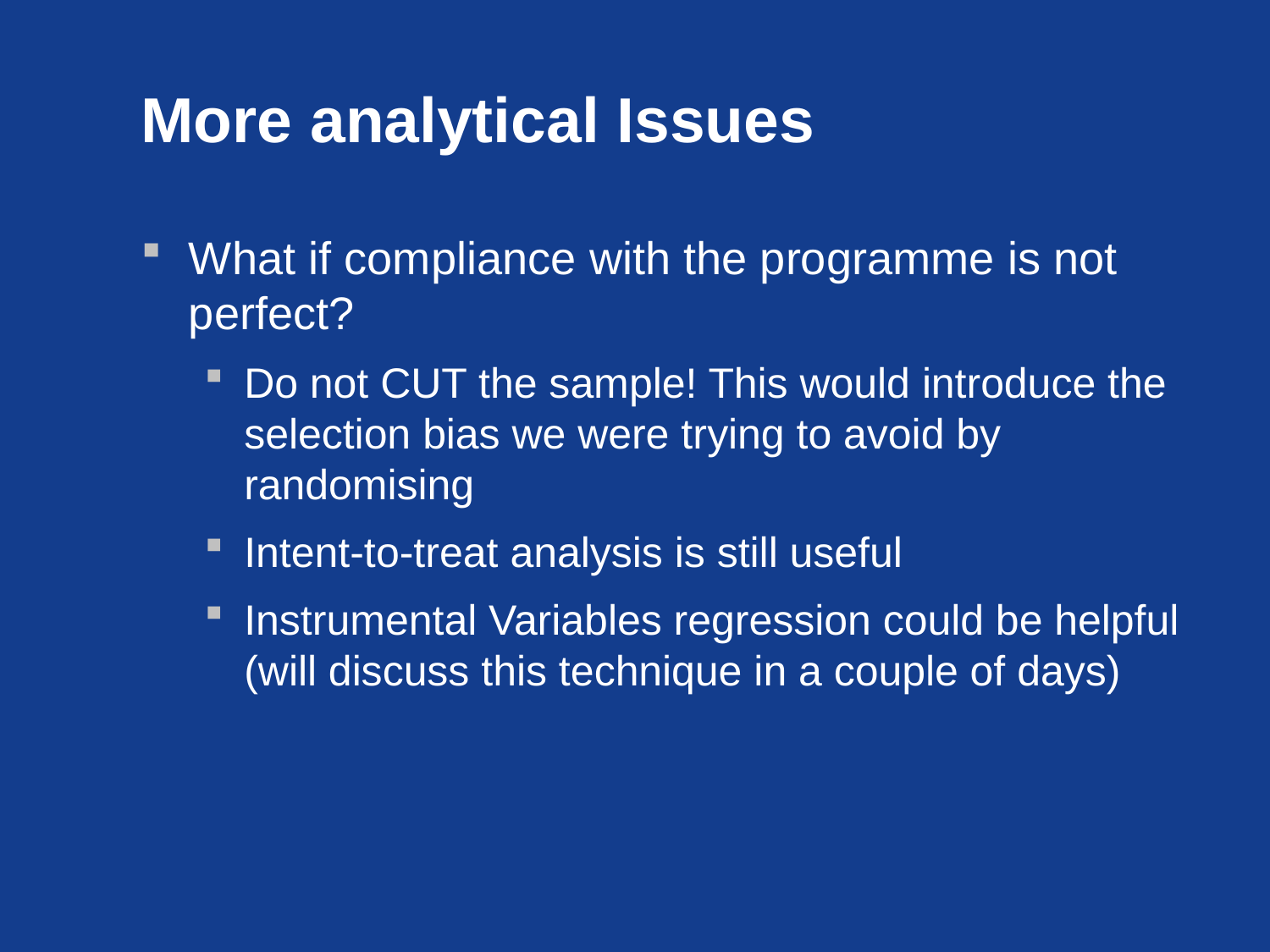

# More analytical Issues
What if compliance with the programme is not perfect?
Do not CUT the sample! This would introduce the selection bias we were trying to avoid by randomising
Intent-to-treat analysis is still useful
Instrumental Variables regression could be helpful (will discuss this technique in a couple of days)